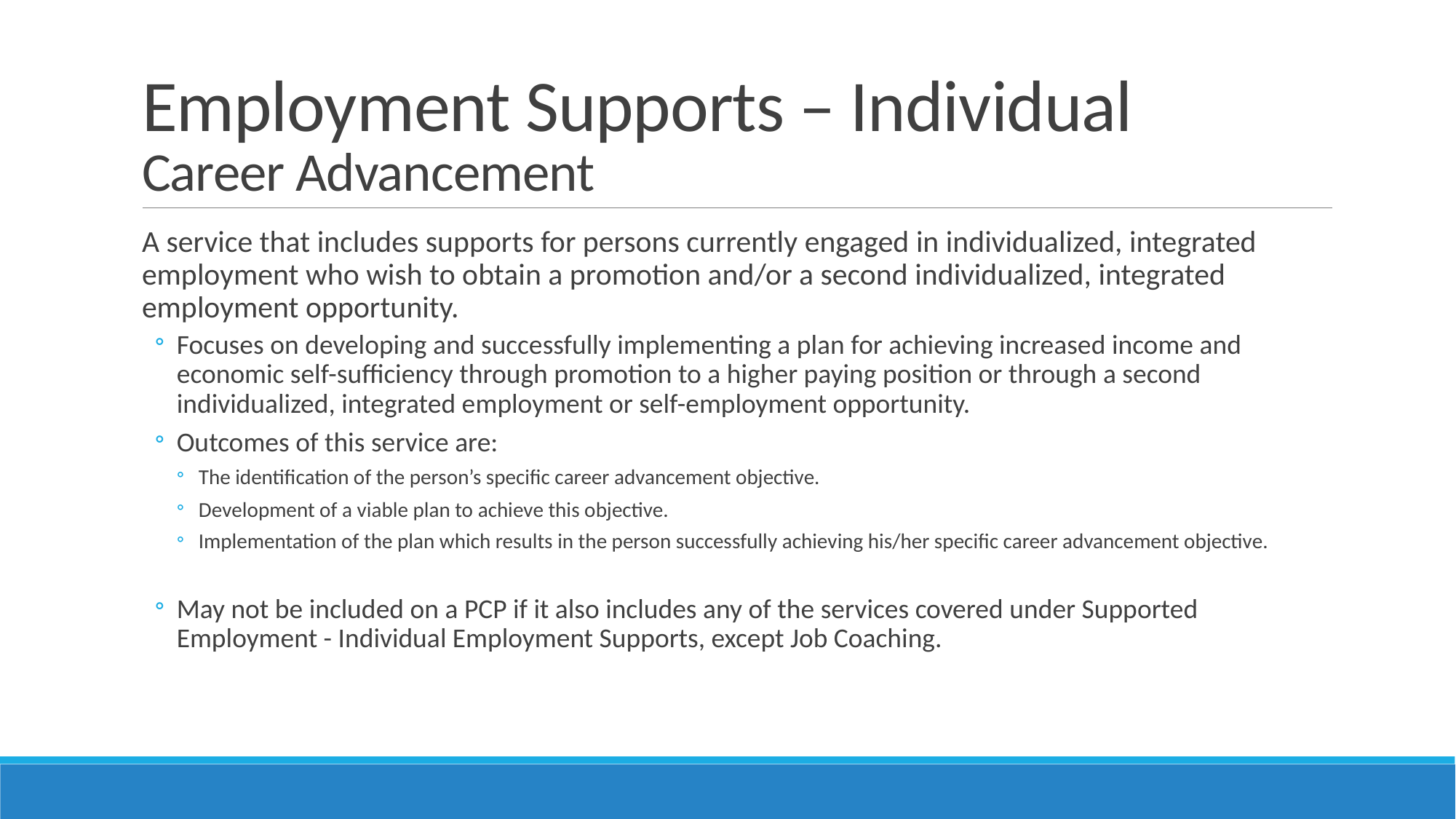

# Employment Supports – Individual Career Advancement
A service that includes supports for persons currently engaged in individualized, integrated employment who wish to obtain a promotion and/or a second individualized, integrated employment opportunity.
Focuses on developing and successfully implementing a plan for achieving increased income and economic self-sufficiency through promotion to a higher paying position or through a second individualized, integrated employment or self-employment opportunity.
Outcomes of this service are:
The identification of the person’s specific career advancement objective.
Development of a viable plan to achieve this objective.
Implementation of the plan which results in the person successfully achieving his/her specific career advancement objective.

May not be included on a PCP if it also includes any of the services covered under Supported Employment - Individual Employment Supports, except Job Coaching.